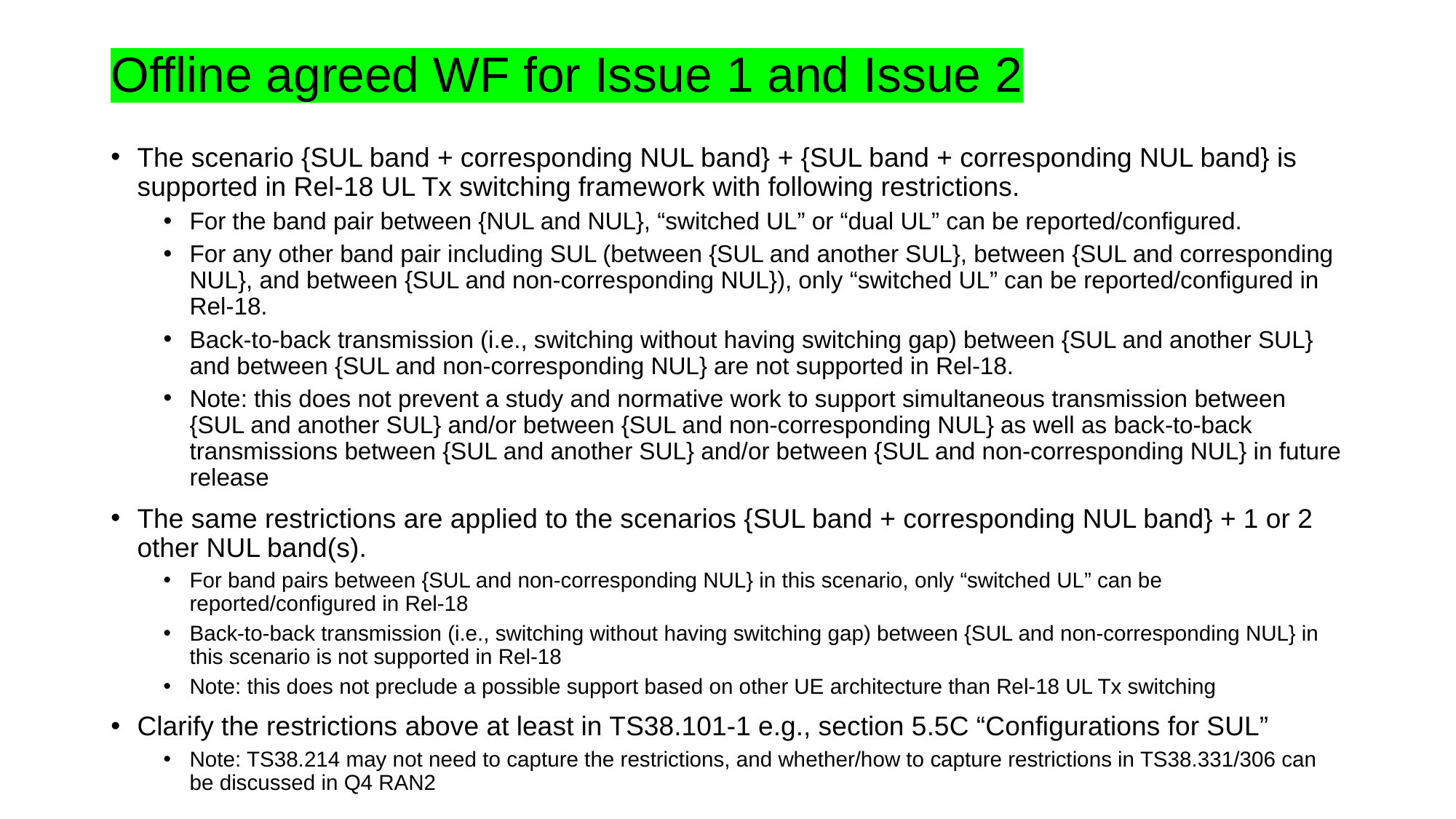

# Offline agreed WF for Issue 1 and Issue 2
The scenario {SUL band + corresponding NUL band} + {SUL band + corresponding NUL band} is supported in Rel-18 UL Tx switching framework with following restrictions.
For the band pair between {NUL and NUL}, “switched UL” or “dual UL” can be reported/configured.
For any other band pair including SUL (between {SUL and another SUL}, between {SUL and corresponding NUL}, and between {SUL and non-corresponding NUL}), only “switched UL” can be reported/configured in Rel-18.
Back-to-back transmission (i.e., switching without having switching gap) between {SUL and another SUL} and between {SUL and non-corresponding NUL} are not supported in Rel-18.
Note: this does not prevent a study and normative work to support simultaneous transmission between {SUL and another SUL} and/or between {SUL and non-corresponding NUL} as well as back-to-back transmissions between {SUL and another SUL} and/or between {SUL and non-corresponding NUL} in future release
The same restrictions are applied to the scenarios {SUL band + corresponding NUL band} + 1 or 2 other NUL band(s).
For band pairs between {SUL and non-corresponding NUL} in this scenario, only “switched UL” can be reported/configured in Rel-18
Back-to-back transmission (i.e., switching without having switching gap) between {SUL and non-corresponding NUL} in this scenario is not supported in Rel-18
Note: this does not preclude a possible support based on other UE architecture than Rel-18 UL Tx switching
Clarify the restrictions above at least in TS38.101-1 e.g., section 5.5C “Configurations for SUL”
Note: TS38.214 may not need to capture the restrictions, and whether/how to capture restrictions in TS38.331/306 can be discussed in Q4 RAN2